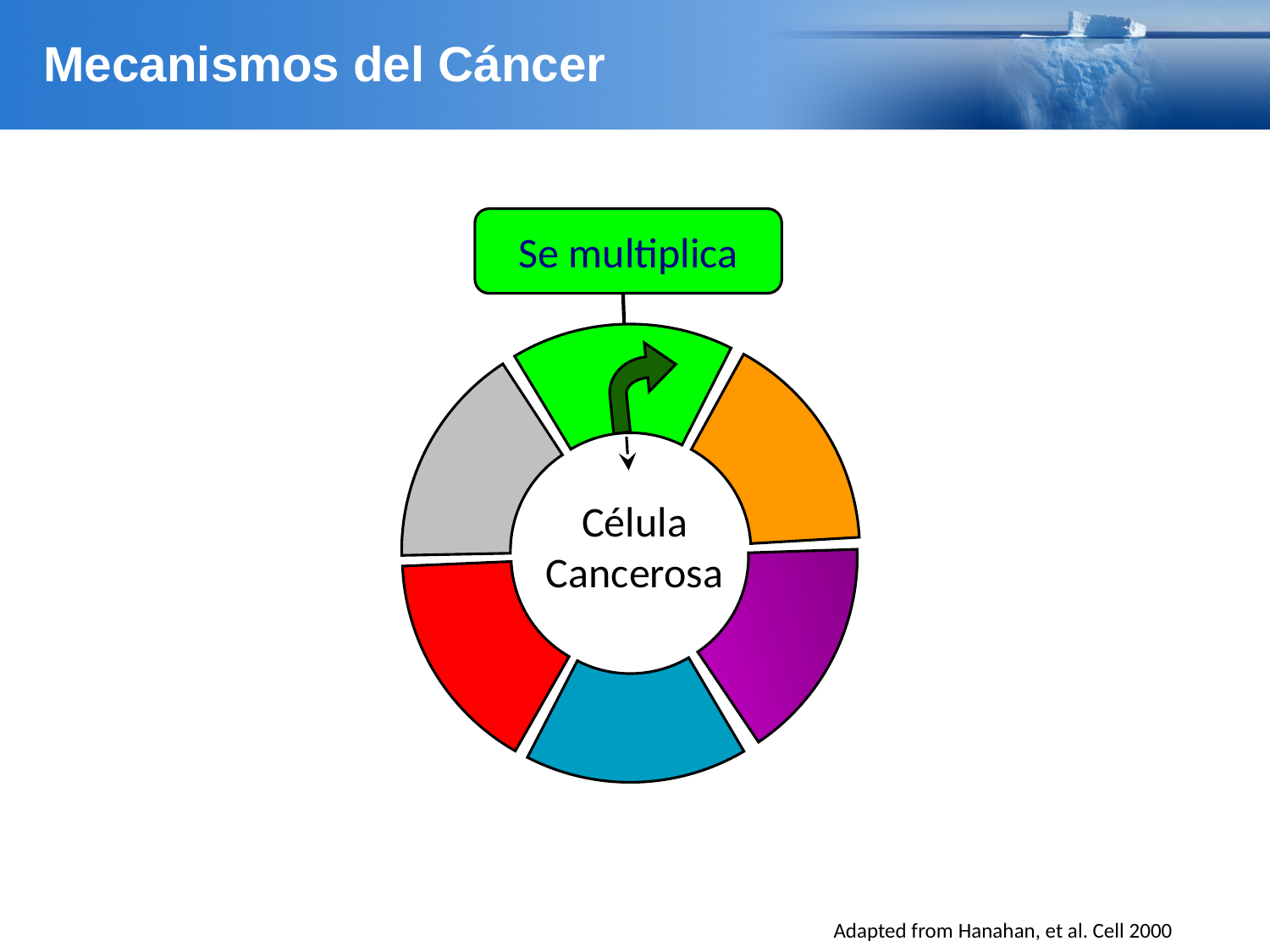

# Mecanismos del Cáncer
Se multiplica

Célula
Cancerosa
Adapted from Hanahan, et al. Cell 2000